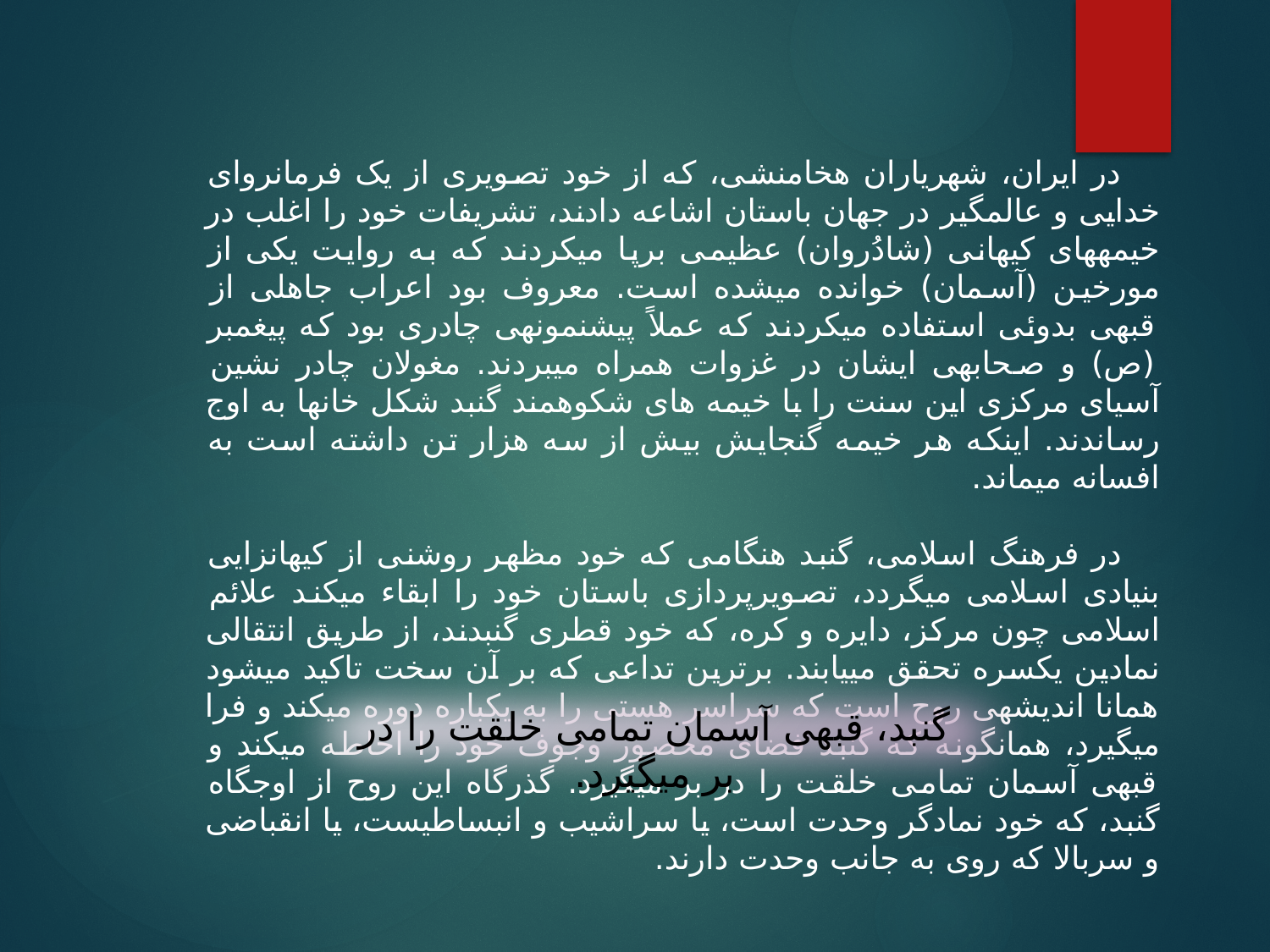

در ایران، شهریاران هخامنشی، که از خود تصویری از یک فرمانروای خدایی و عالم‏گیر در جهان باستان اشاعه دادند، تشریفات خود را اغلب در خیمه‏های کیهانی (شادُروان) عظیمی برپا می‏کردند که به روایت یکی از مورخین (آسمان)‌ خوانده می‏شده است. معروف بود اعراب جاهلی از قبه‏ی بدوئی استفاده می‏کردند که عملاً پیش‏نمونه‏ی چادری بود که پیغمبر (ص) و صحابه‏ی ایشان در غزوات همراه می‏بردند. مغولان چادر نشین آسیای مرکزی این سنت را با خیمه های شکوه‏مند گنبد شکل خان‏ها به اوج رساندند. اینکه هر خیمه گنجایش بیش از سه هزار تن داشته است به افسانه می‏ماند.

   در فرهنگ اسلامی، گنبد هنگامی که خود مظهر روشنی از کیهان‏زایی بنیادی اسلامی می‏گردد، تصویرپردازی باستان خود را ابقاء می‏کند علائم اسلامی چون مرکز، دایره و کره، که خود قطری گنبدند، از طریق انتقالی نمادین یکسره تحقق می‏یابند. برترین تداعی که بر آن سخت تاکید می‏شود همانا اندیشه‏ی روح است که سراسر هستی را به یکباره دوره می‏کند و فرا می‏گیرد، همان‏گونه که گنبد فضای محصور وجوف خود را احاطه می‏کند و قبه‏ی آسمان تمامی خلقت را در بر می‏گیرد. گذرگاه این روح از اوج‏گاه گنبد، که خود نمادگر وحدت است، یا سراشیب و انبساطی‏ست، یا انقباضی و سربالا که روی به جانب وحدت دارند.

گنبد، قبه‏ی آسمان تمامی خلقت را در بر می‏گیرد.